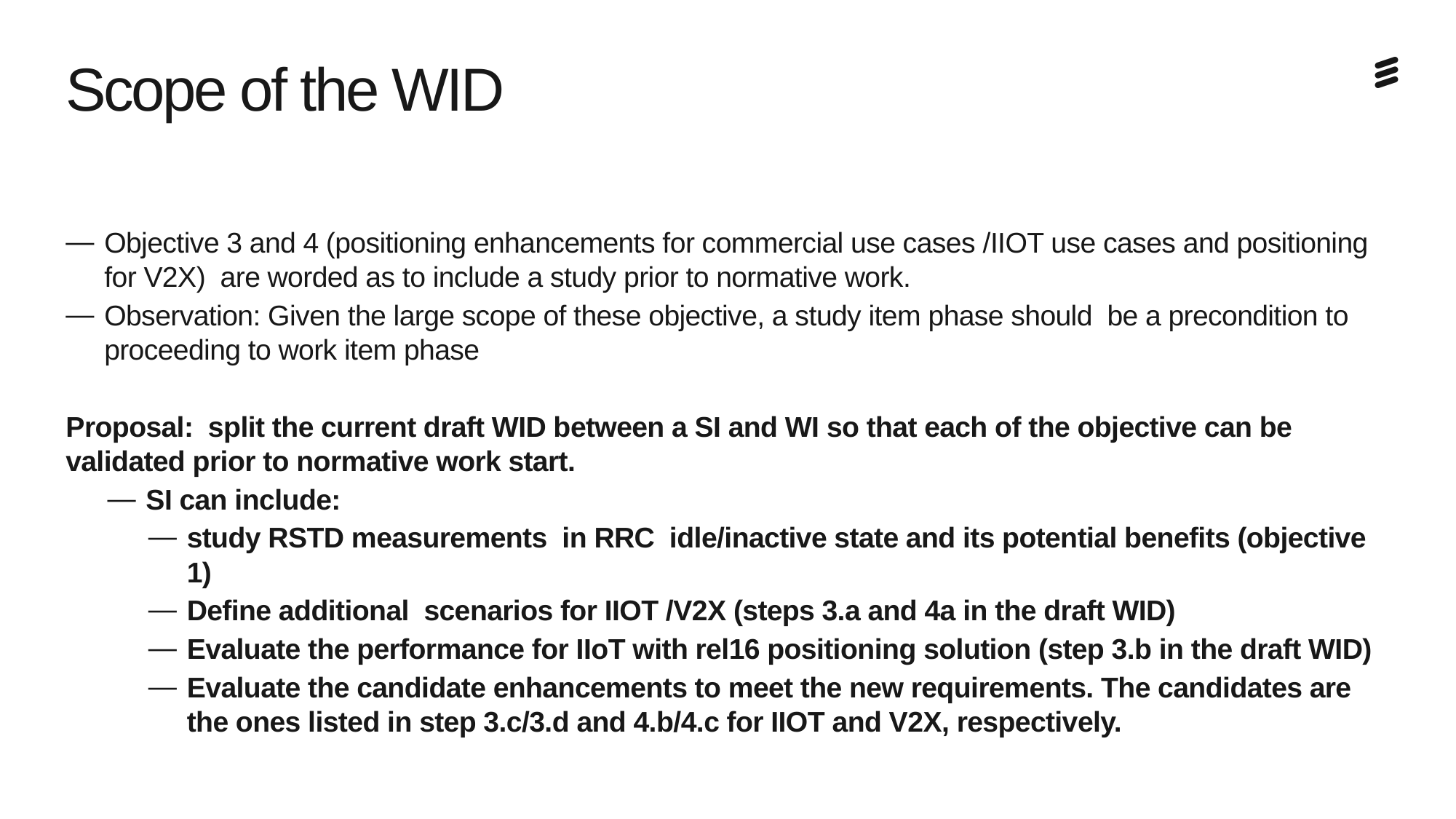

# Scope of the WID
Objective 3 and 4 (positioning enhancements for commercial use cases /IIOT use cases and positioning for V2X)  are worded as to include a study prior to normative work.
Observation: Given the large scope of these objective, a study item phase should  be a precondition to proceeding to work item phase

Proposal:  split the current draft WID between a SI and WI so that each of the objective can be validated prior to normative work start.
SI can include:
study RSTD measurements  in RRC  idle/inactive state and its potential benefits (objective 1)
Define additional  scenarios for IIOT /V2X (steps 3.a and 4a in the draft WID)
Evaluate the performance for IIoT with rel16 positioning solution (step 3.b in the draft WID)
Evaluate the candidate enhancements to meet the new requirements. The candidates are the ones listed in step 3.c/3.d and 4.b/4.c for IIOT and V2X, respectively.